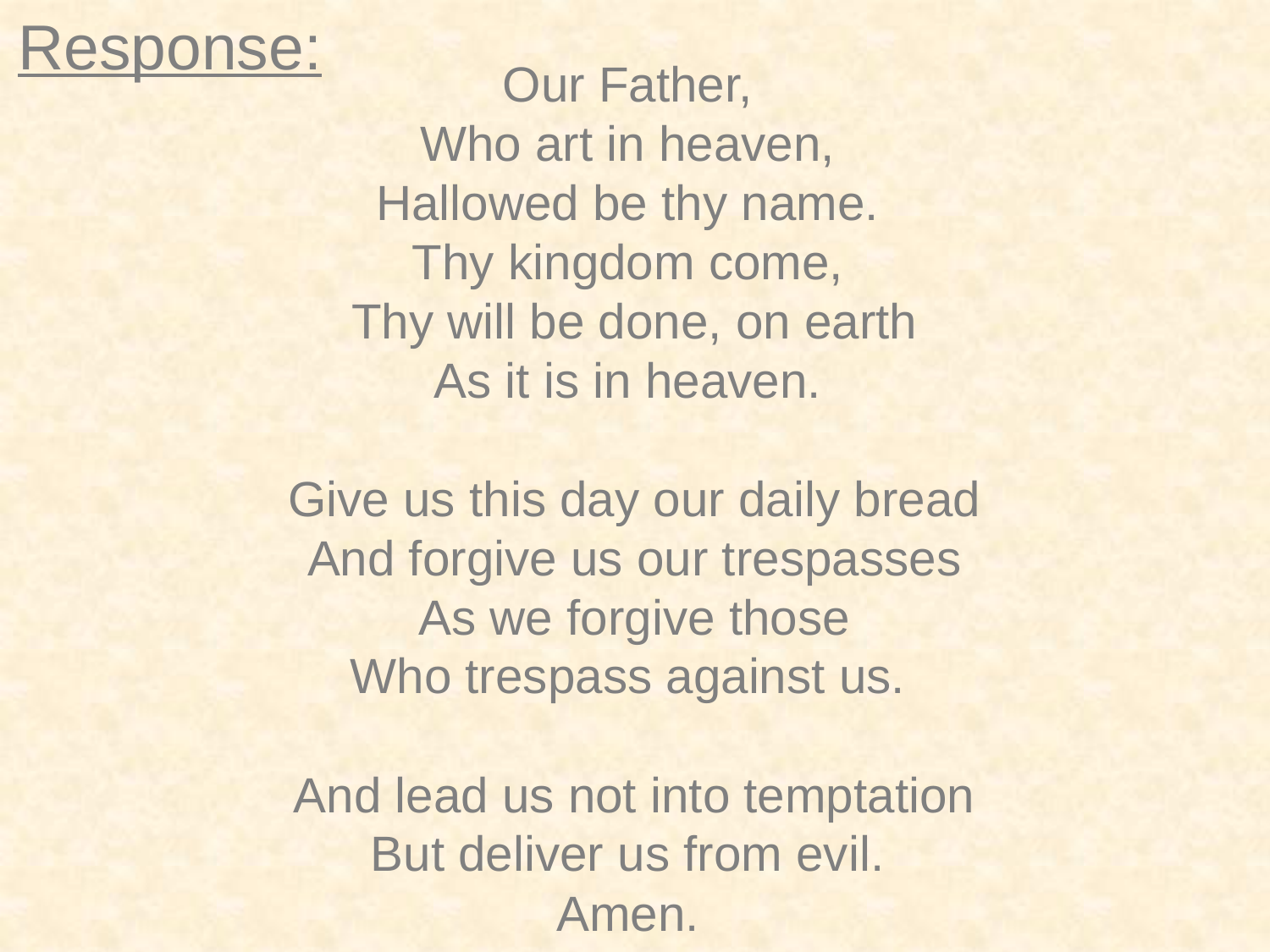

Response:

Our Father,
Who art in heaven,
Hallowed be thy name.
Thy kingdom come,
Thy will be done, on earth
As it is in heaven.

Give us this day our daily bread
And forgive us our trespasses
As we forgive those
Who trespass against us.

And lead us not into temptation
But deliver us from evil.
Amen.